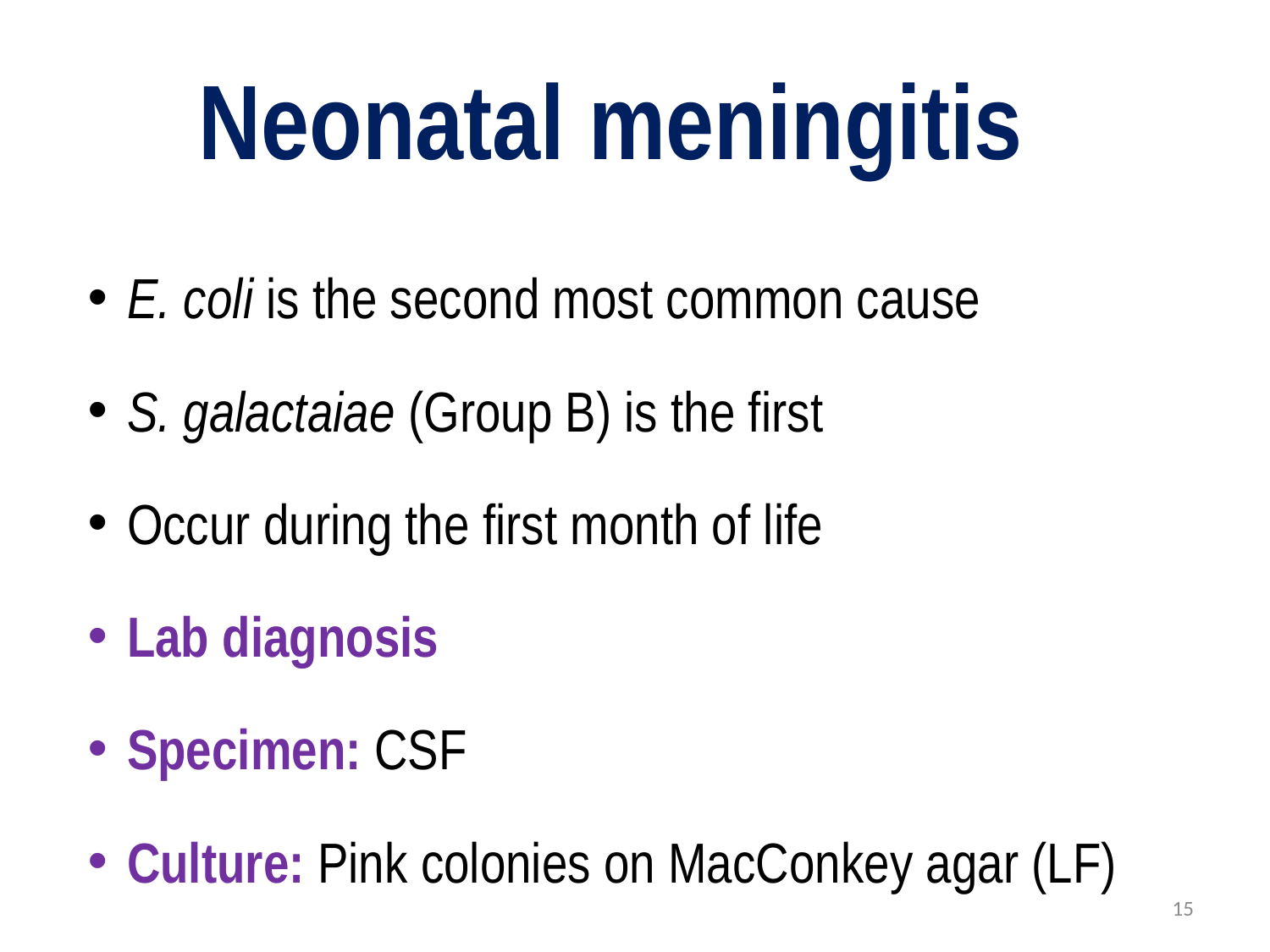

# Neonatal meningitis
E. coli is the second most common cause
S. galactaiae (Group B) is the first
Occur during the first month of life
Lab diagnosis
Specimen: CSF
Culture: Pink colonies on MacConkey agar (LF)

15